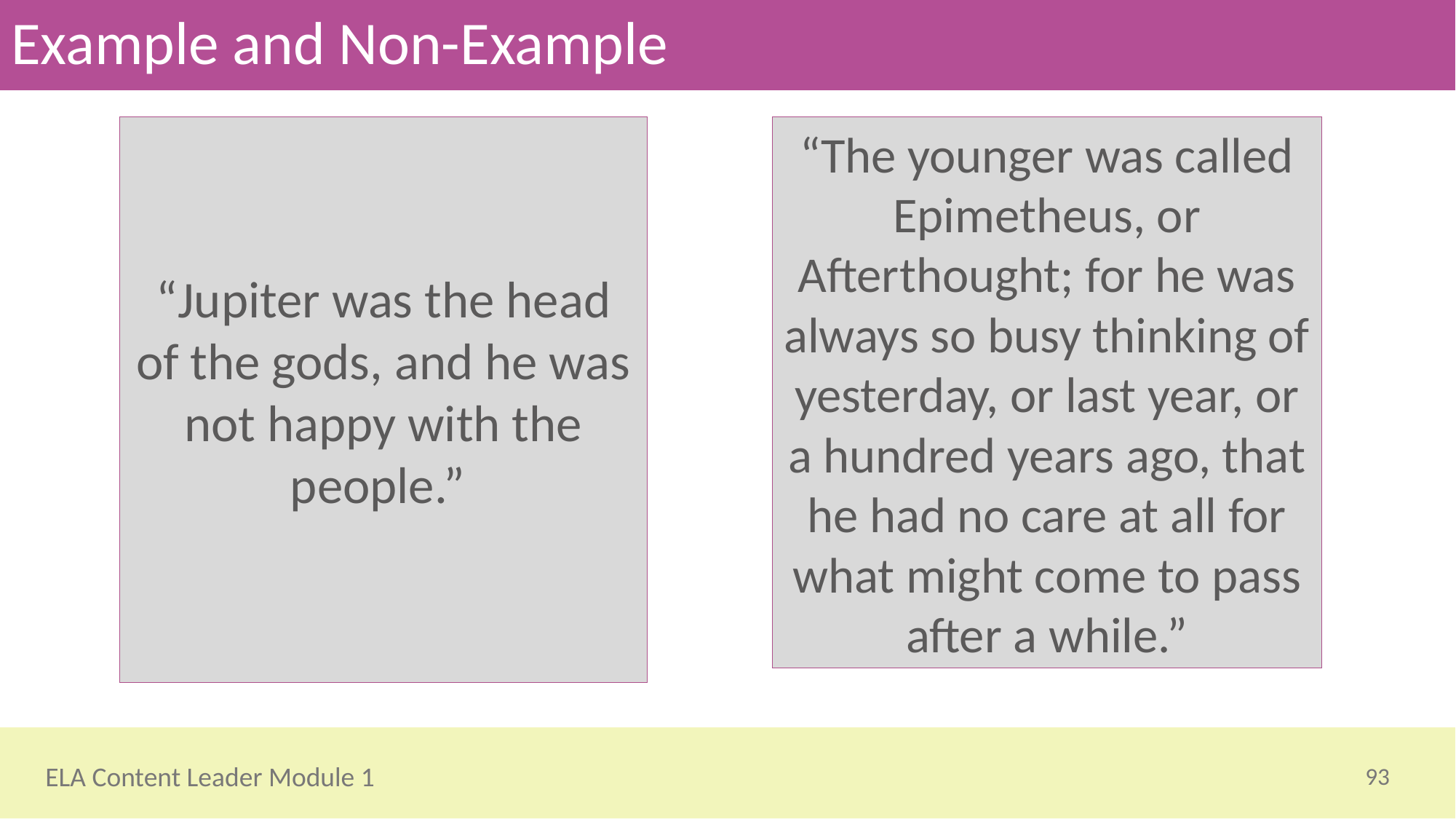

# Example and Non-Example

“Jupiter was the head of the gods, and he was not happy with the people.”

“The younger was called Epimetheus, or Afterthought; for he was always so busy thinking of yesterday, or last year, or a hundred years ago, that he had no care at all for what might come to pass after a while.”
93